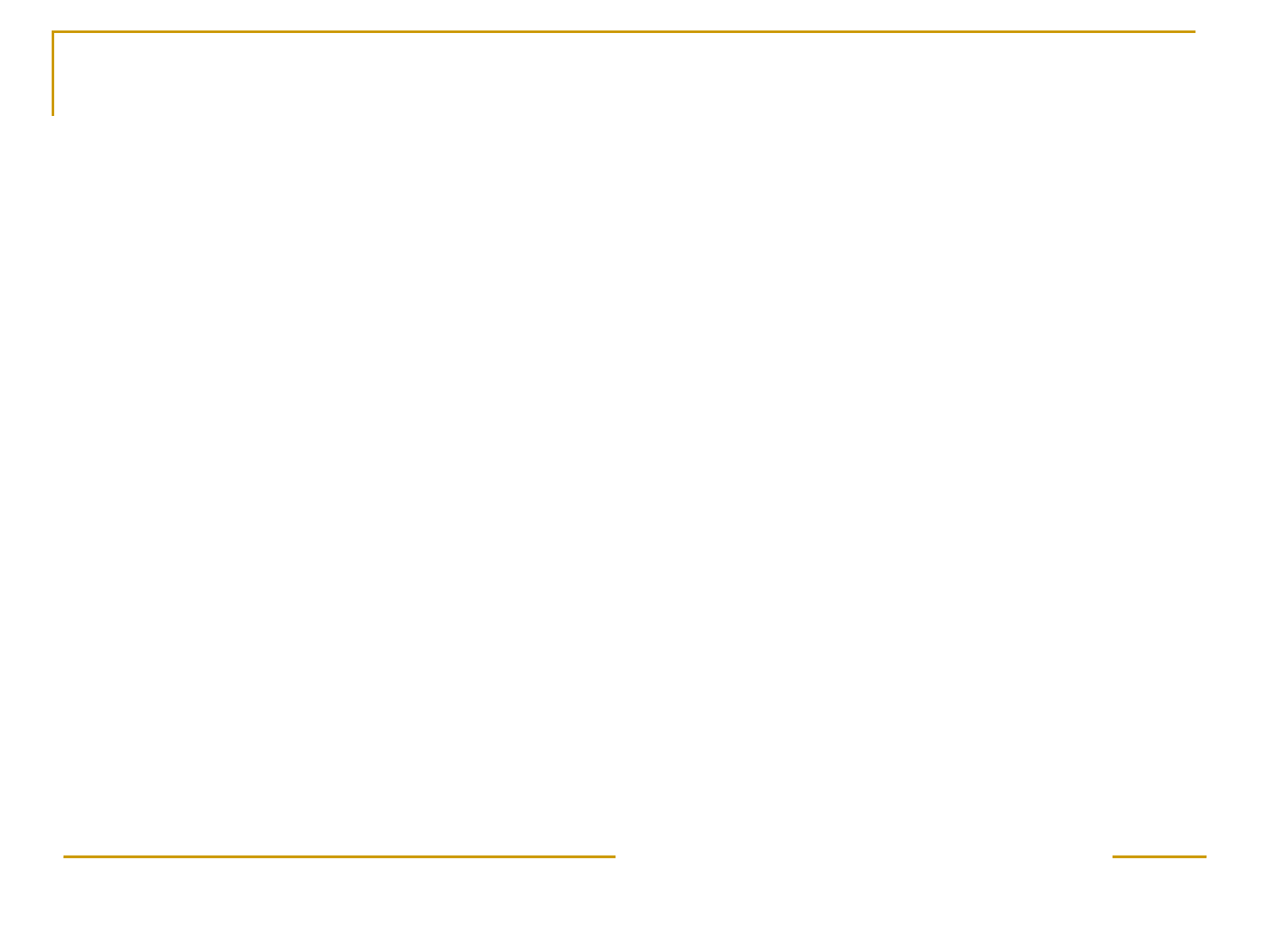

Copyright © 2008.  Zykin Valerij  Все права защищены.
Copyright © 2008.  http://www.mathvaz.ru